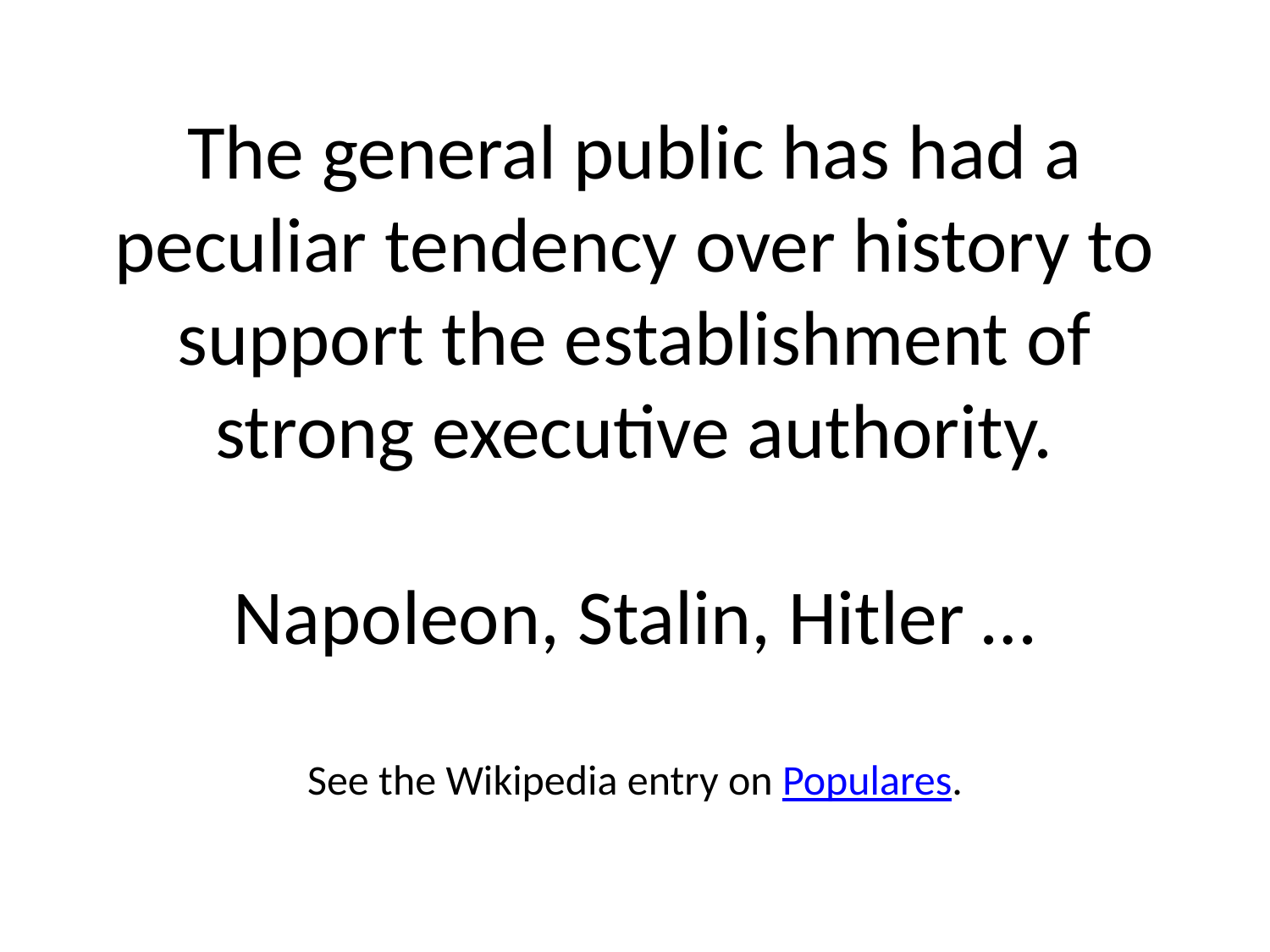

# The general public has had a peculiar tendency over history to support the establishment of strong executive authority. Napoleon, Stalin, Hitler … See the Wikipedia entry on Populares.